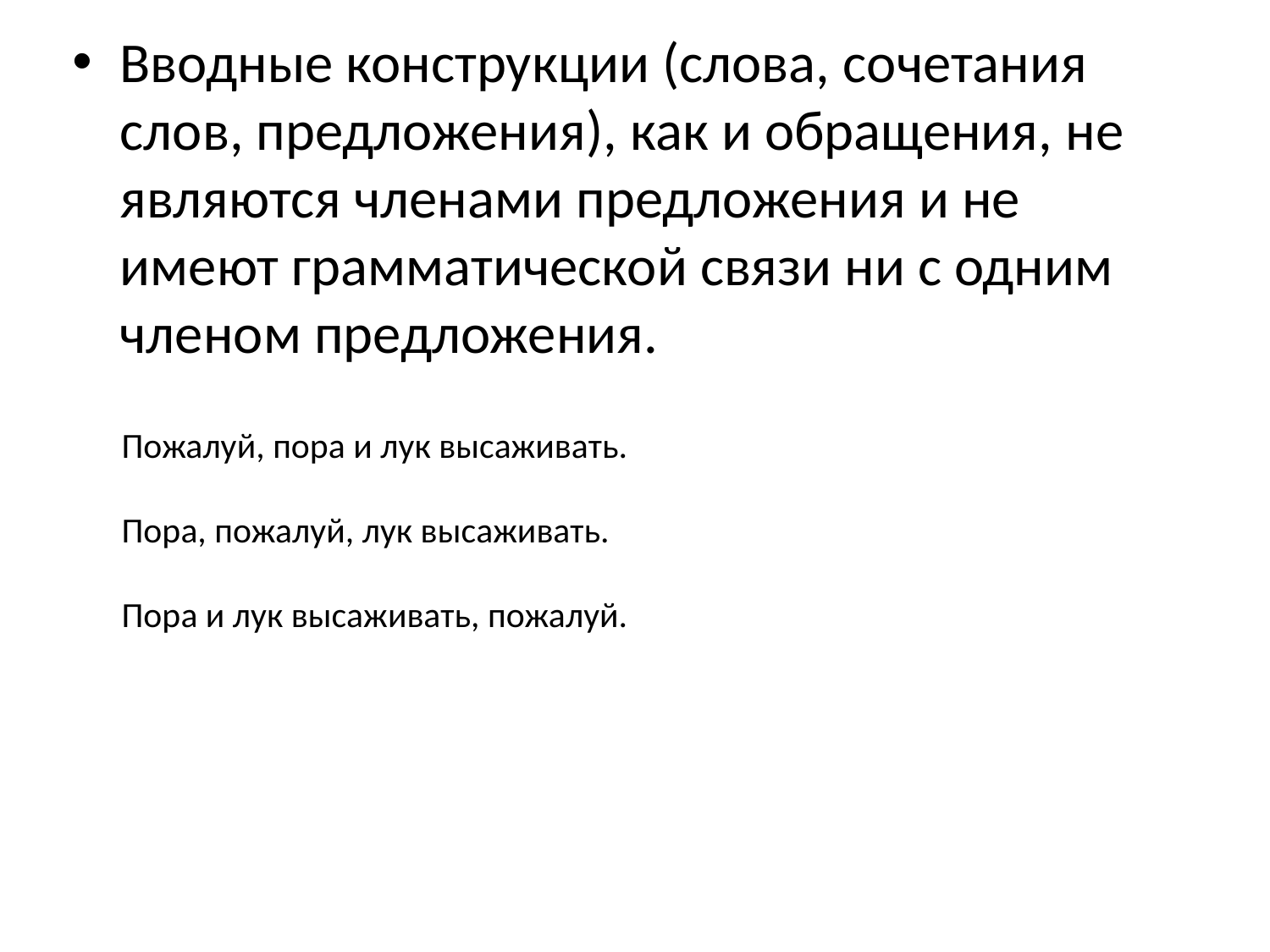

Вводные конструкции (слова, сочетания слов, предложения), как и обращения, не являются членами предложения и не имеют грамматической связи ни с одним членом предложения.
Пожалуй, пора и лук высаживать.

Пора, пожалуй, лук высаживать.

Пора и лук высаживать, пожалуй.